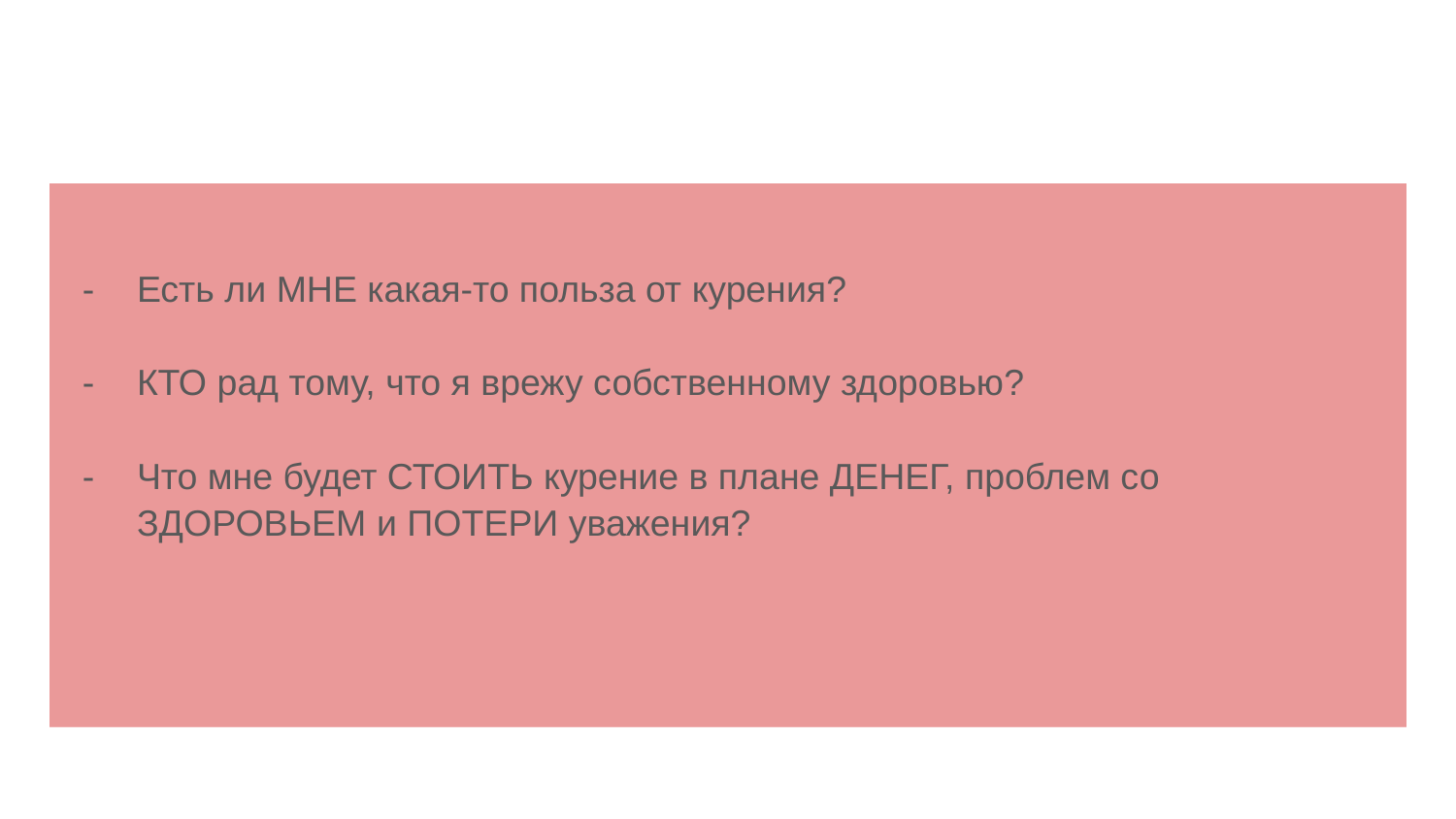

#

Есть ли МНЕ какая-то польза от курения?
КТО рад тому, что я врежу собственному здоровью?
Что мне будет СТОИТЬ курение в плане ДЕНЕГ, проблем со ЗДОРОВЬЕМ и ПОТЕРИ уважения?